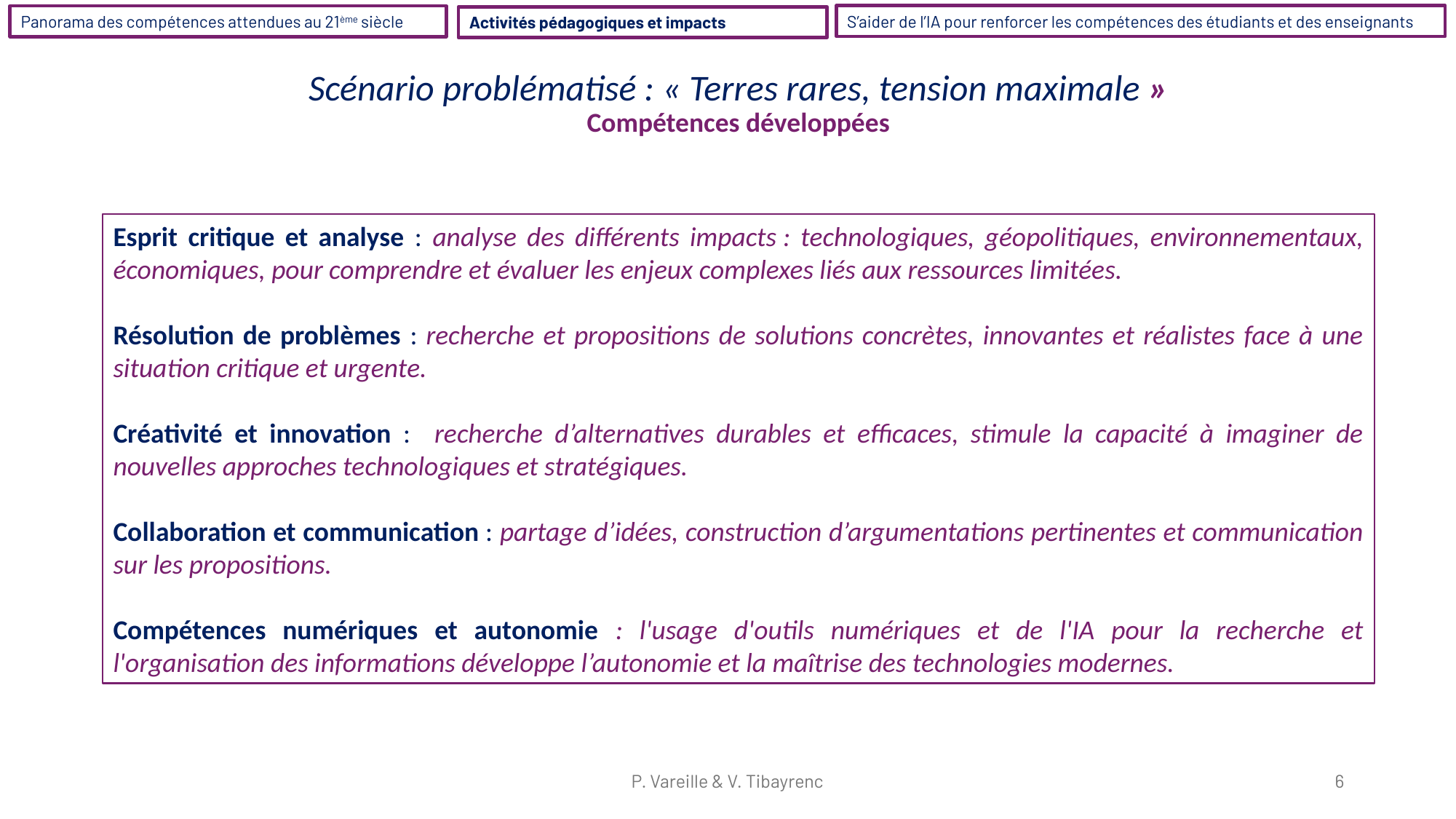

S’aider de l’IA pour renforcer les compétences des étudiants et des enseignants
Panorama des compétences attendues au 21ème siècle
Activités pédagogiques et impacts
# Scénario problématisé : « Terres rares, tension maximale » Compétences développées
Esprit critique et analyse : analyse des différents impacts : technologiques, géopolitiques, environnementaux, économiques, pour comprendre et évaluer les enjeux complexes liés aux ressources limitées.

Résolution de problèmes : recherche et propositions de solutions concrètes, innovantes et réalistes face à une situation critique et urgente.

Créativité et innovation :  recherche d’alternatives durables et efficaces, stimule la capacité à imaginer de nouvelles approches technologiques et stratégiques.

Collaboration et communication : partage d’idées, construction d’argumentations pertinentes et communication sur les propositions.

Compétences numériques et autonomie : l'usage d'outils numériques et de l'IA pour la recherche et l'organisation des informations développe l’autonomie et la maîtrise des technologies modernes.
P. Vareille & V. Tibayrenc
6